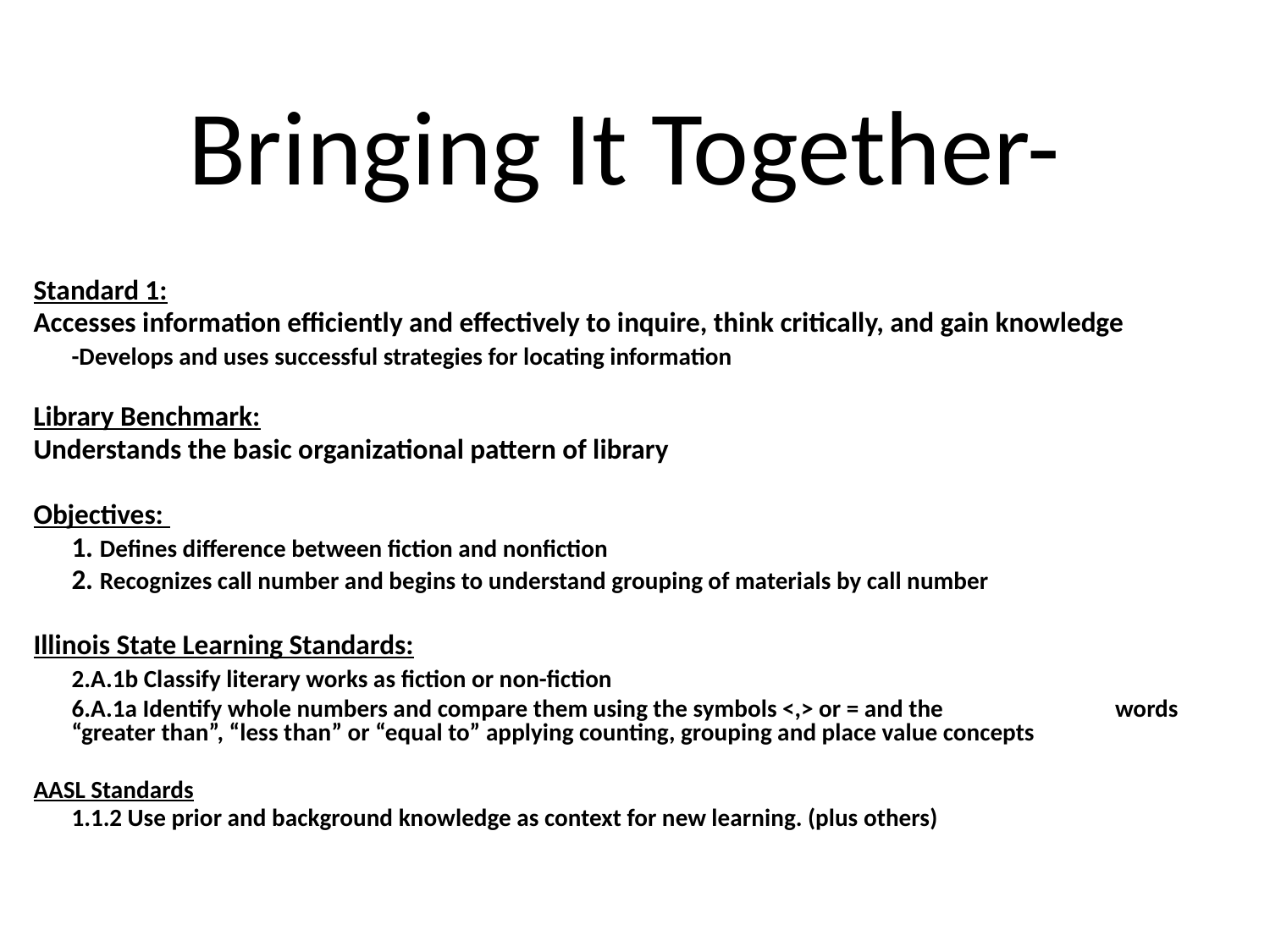

# Bringing It Together-

Standard 1:
Accesses information efficiently and effectively to inquire, think critically, and gain knowledge
	-Develops and uses successful strategies for locating information

Library Benchmark:
Understands the basic organizational pattern of library

Objectives:
	1. Defines difference between fiction and nonfiction
	2. Recognizes call number and begins to understand grouping of materials by call number

Illinois State Learning Standards:
	2.A.1b Classify literary works as fiction or non-fiction
	6.A.1a Identify whole numbers and compare them using the symbols <,> or = and the 		     words “greater than”, “less than” or “equal to” applying counting, grouping and place value concepts

AASL Standards
	1.1.2 Use prior and background knowledge as context for new learning. (plus others)